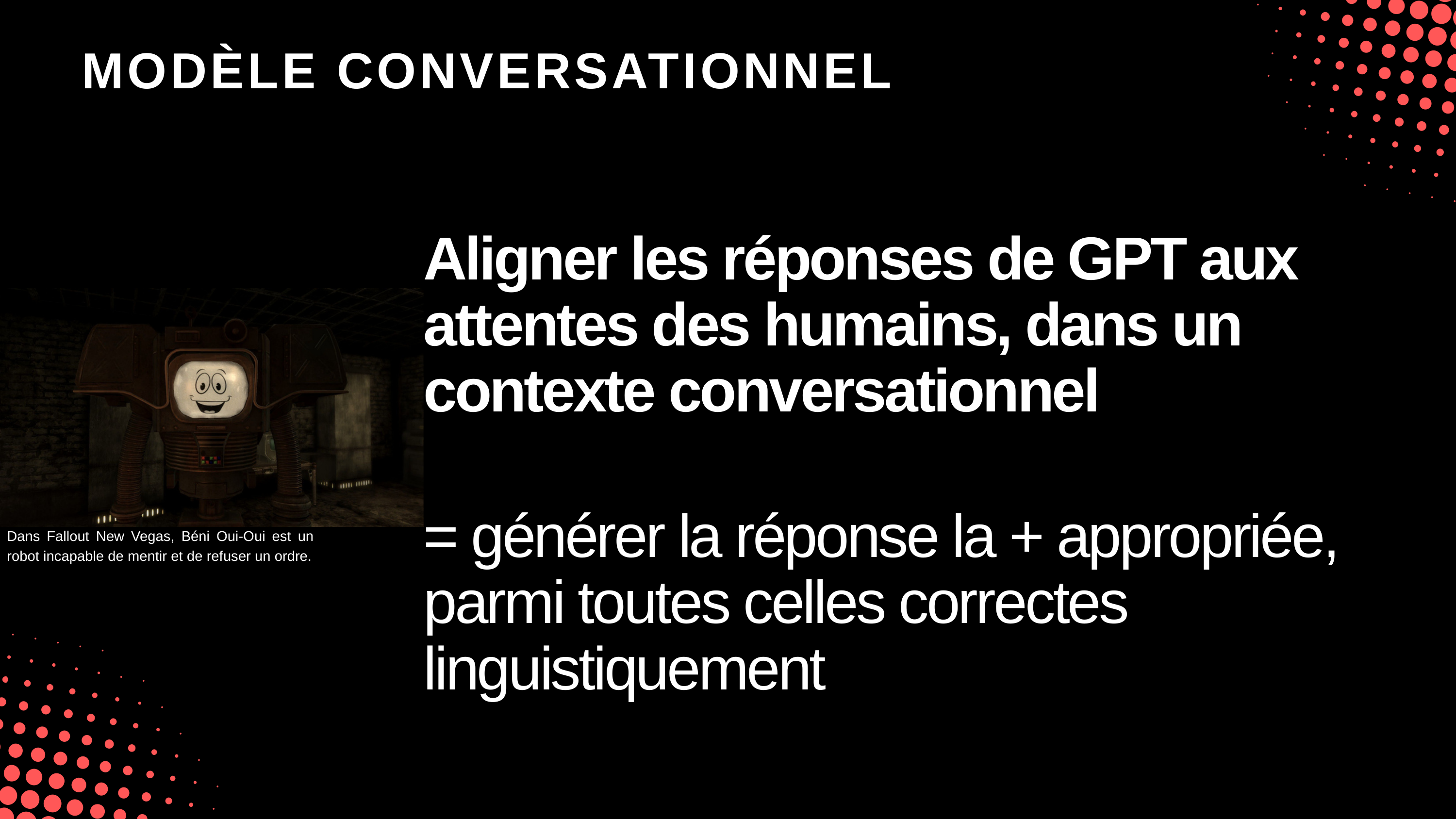

MODÈLE CONVERSATIONNEL

Aligner les réponses de GPT aux attentes des humains, dans un contexte conversationnel

= générer la réponse la + appropriée, parmi toutes celles correctes linguistiquement
Dans Fallout New Vegas, Béni Oui-Oui est un robot incapable de mentir et de refuser un ordre.